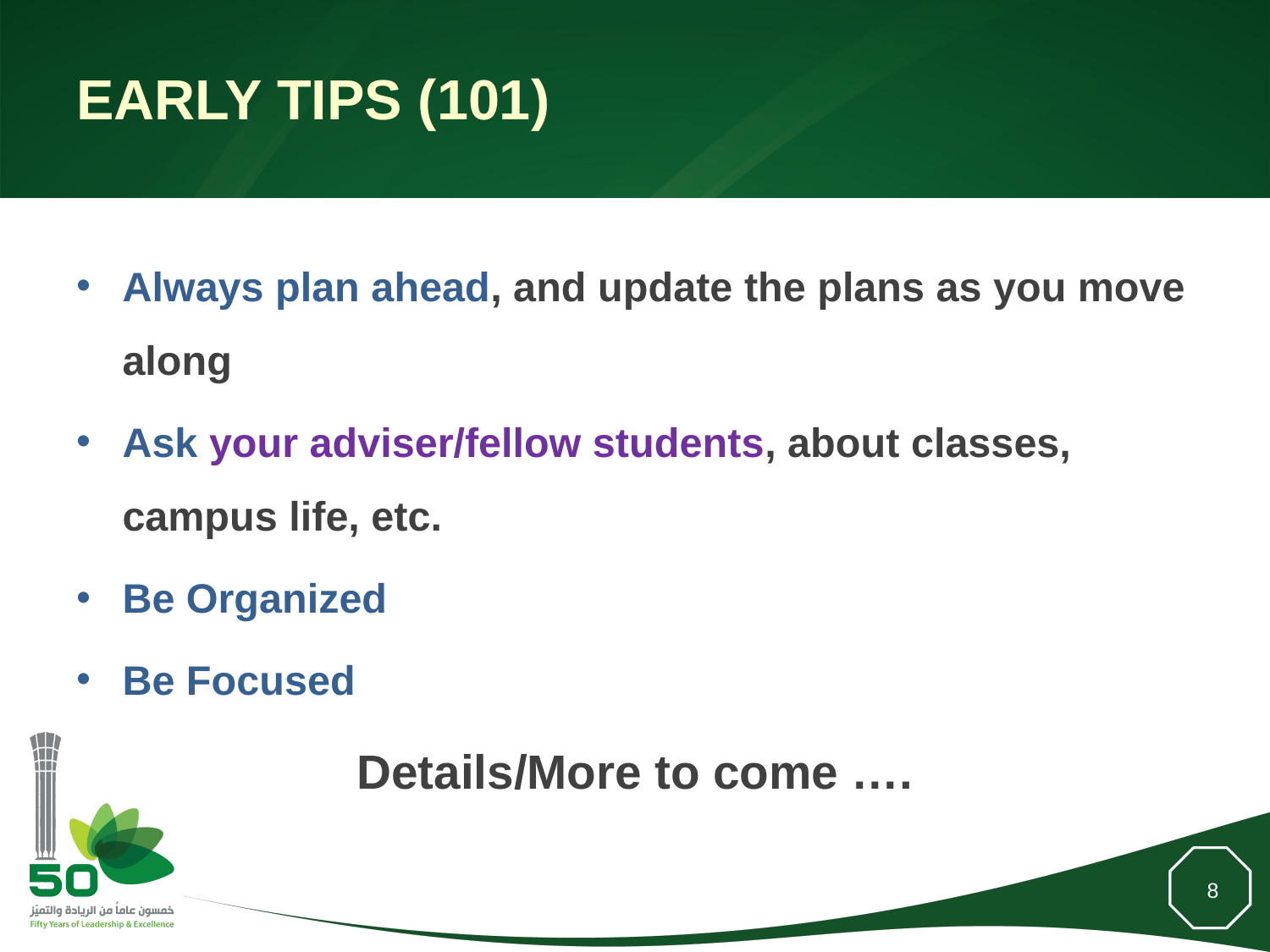

# Early tips (101)
Always plan ahead, and update the plans as you move along
Ask your adviser/fellow students, about classes,  campus life, etc.
Be Organized
Be Focused
Details/More to come ….
8